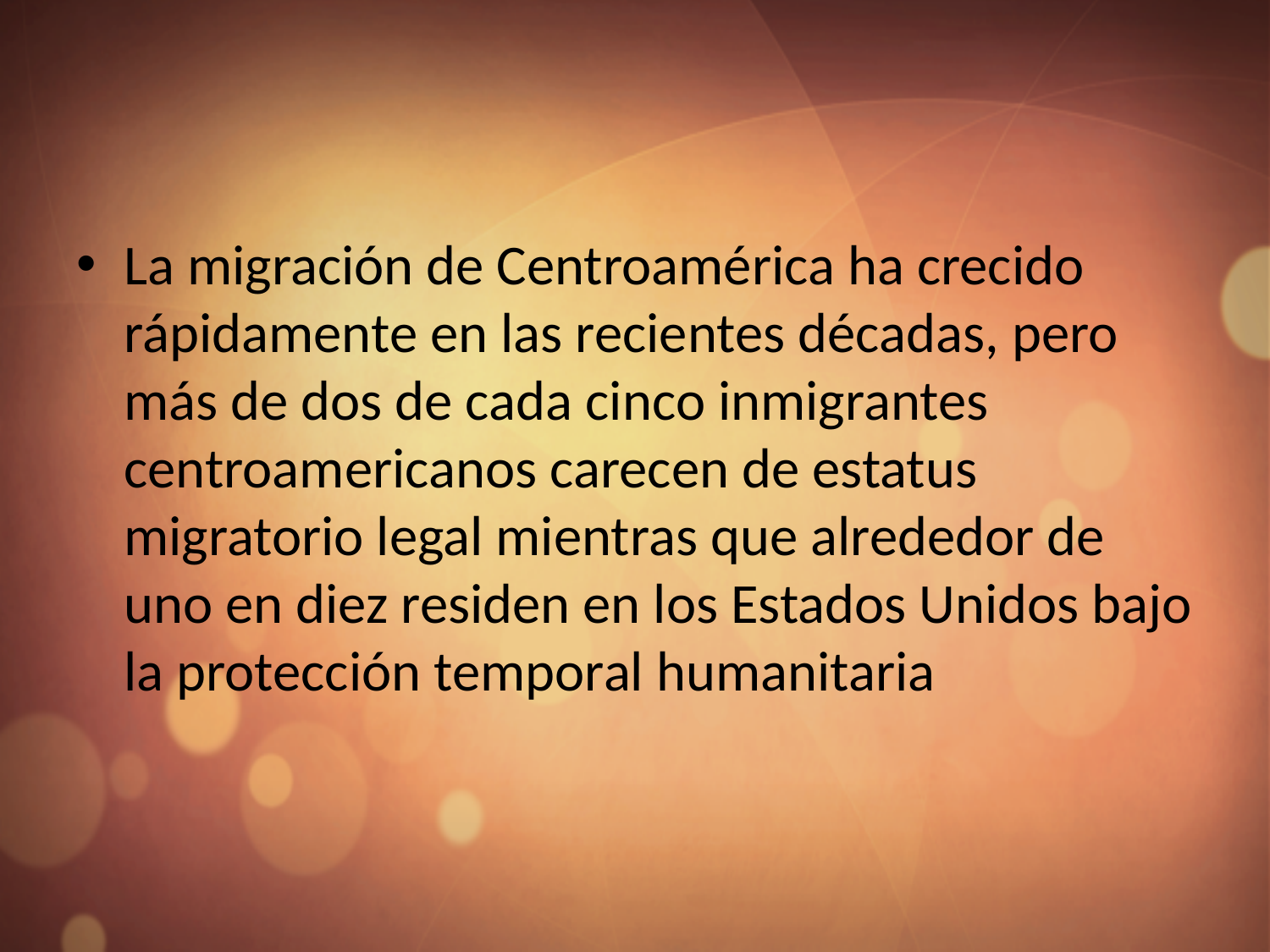

#
La migración de Centroamérica ha crecido rápidamente en las recientes décadas, pero más de dos de cada cinco inmigrantes centroamericanos carecen de estatus migratorio legal mientras que alrededor de uno en diez residen en los Estados Unidos bajo la protección temporal humanitaria